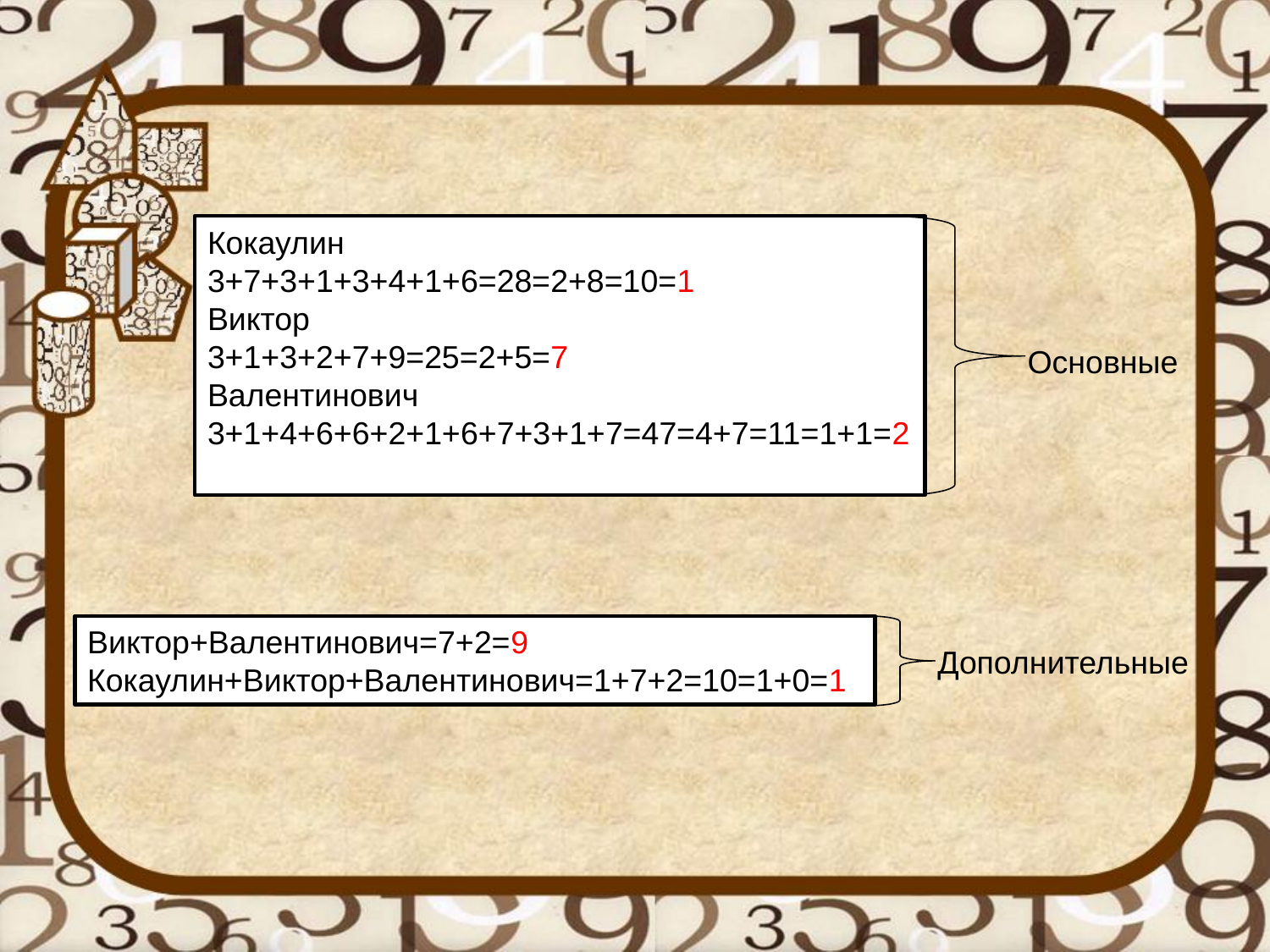

Кокаулин
3+7+3+1+3+4+1+6=28=2+8=10=1
Виктор
3+1+3+2+7+9=25=2+5=7
Валентинович
3+1+4+6+6+2+1+6+7+3+1+7=47=4+7=11=1+1=2

Основные
Виктор+Валентинович=7+2=9
Кокаулин+Виктор+Валентинович=1+7+2=10=1+0=1

Дополнительные